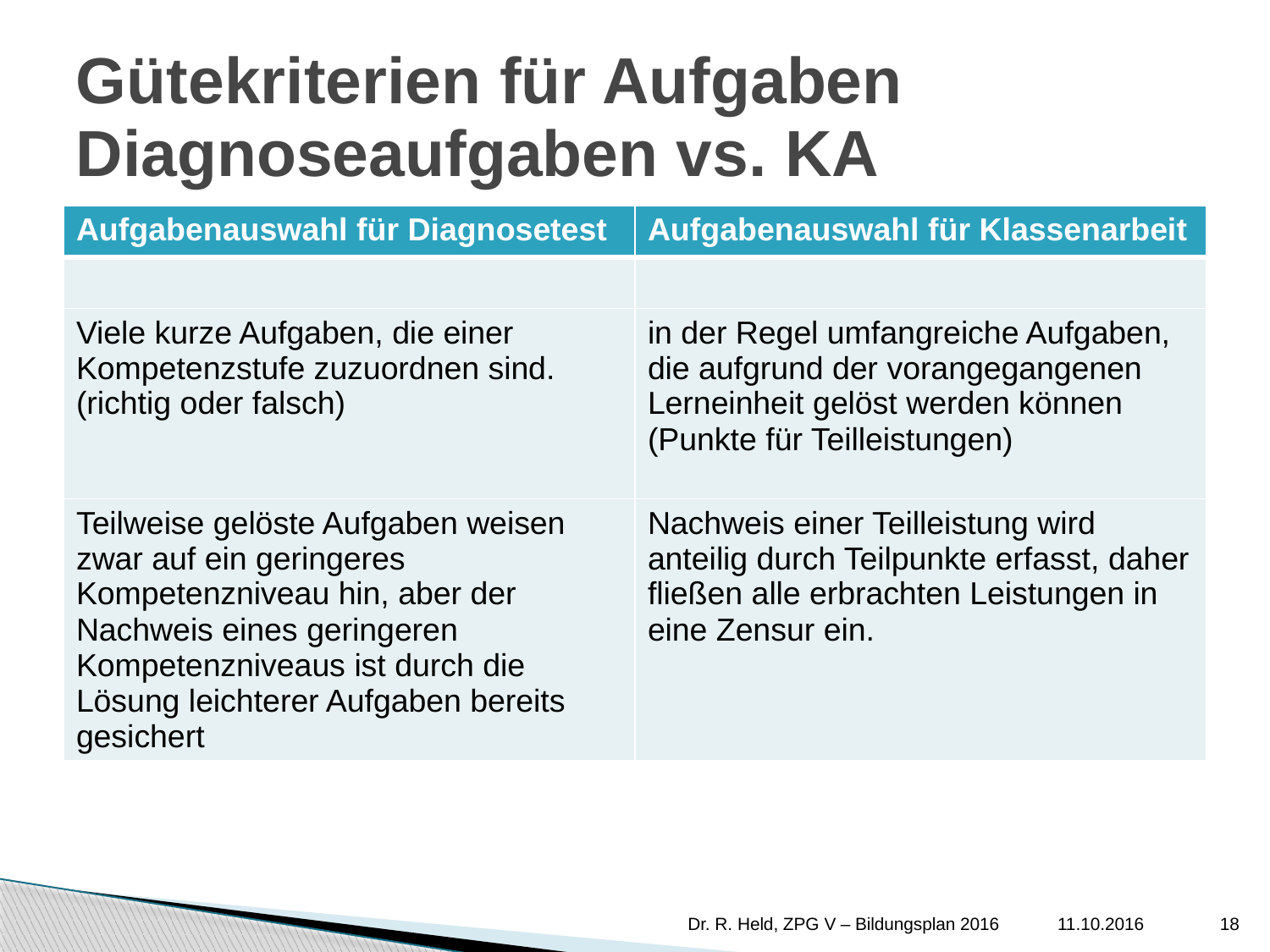

# Gütekriterien für Aufgaben Diagnoseaufgaben vs. KA
| Aufgabenauswahl für Diagnosetest | Aufgabenauswahl für Klassenarbeit |
| --- | --- |
|  |  |
| Viele kurze Aufgaben, die einer Kompetenzstufe zuzuordnen sind. (richtig oder falsch) | in der Regel umfangreiche Aufgaben, die aufgrund der vorangegangenen Lerneinheit gelöst werden können (Punkte für Teilleistungen) |
| Teilweise gelöste Aufgaben weisen zwar auf ein geringeres Kompetenzniveau hin, aber der Nachweis eines geringeren Kompetenzniveaus ist durch die Lösung leichterer Aufgaben bereits gesichert | Nachweis einer Teilleistung wird anteilig durch Teilpunkte erfasst, daher fließen alle erbrachten Leistungen in eine Zensur ein. |
11.10.2016
18
Dr. R. Held, ZPG V – Bildungsplan 2016